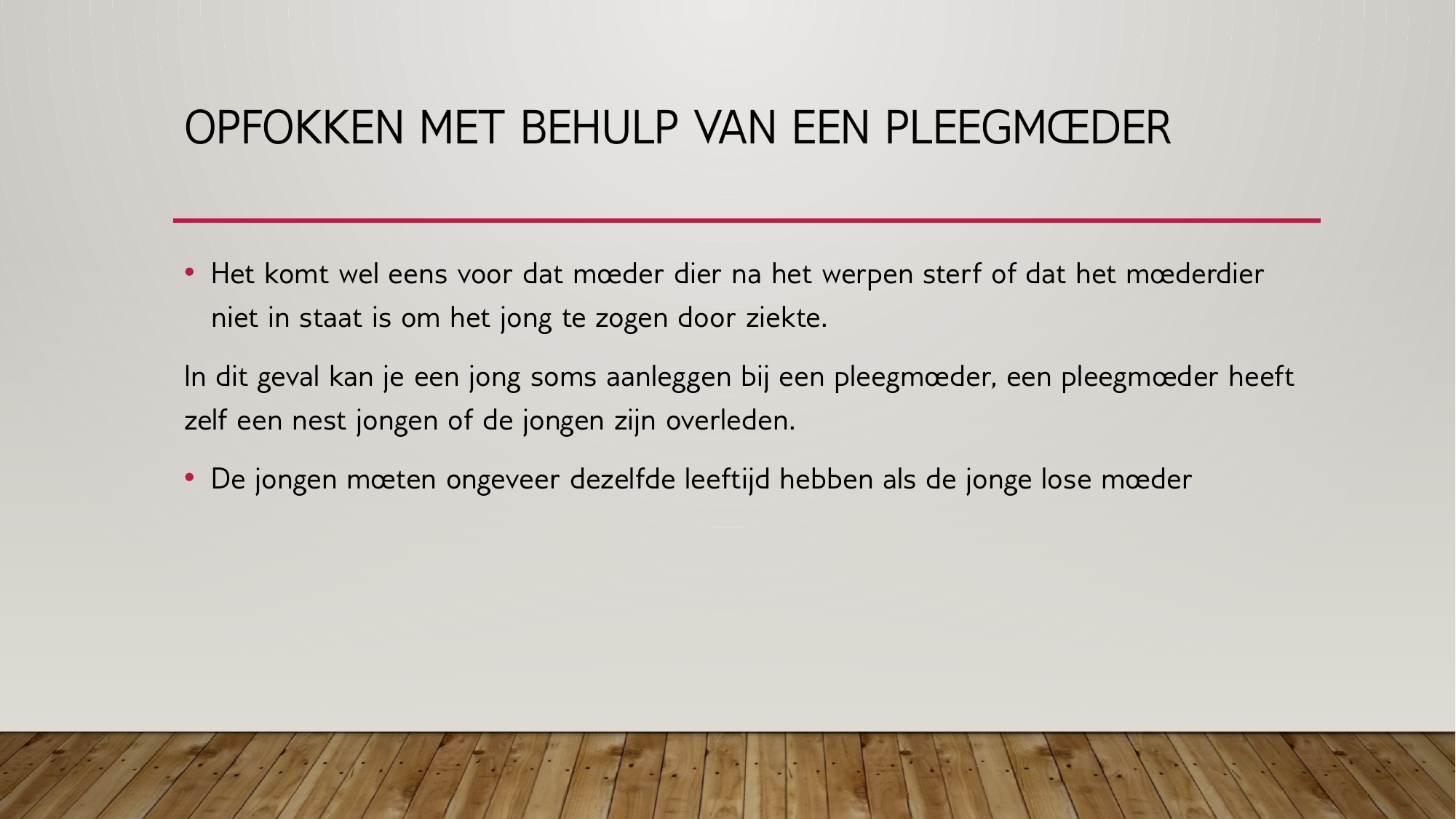

# Opfokken met behulp van een pleegmoeder
Het komt wel eens voor dat moeder dier na het werpen sterf of dat het moederdier niet in staat is om het jong te zogen door ziekte.
In dit geval kan je een jong soms aanleggen bij een pleegmoeder, een pleegmoeder heeft zelf een nest jongen of de jongen zijn overleden.
De jongen moeten ongeveer dezelfde leeftijd hebben als de jonge lose moeder